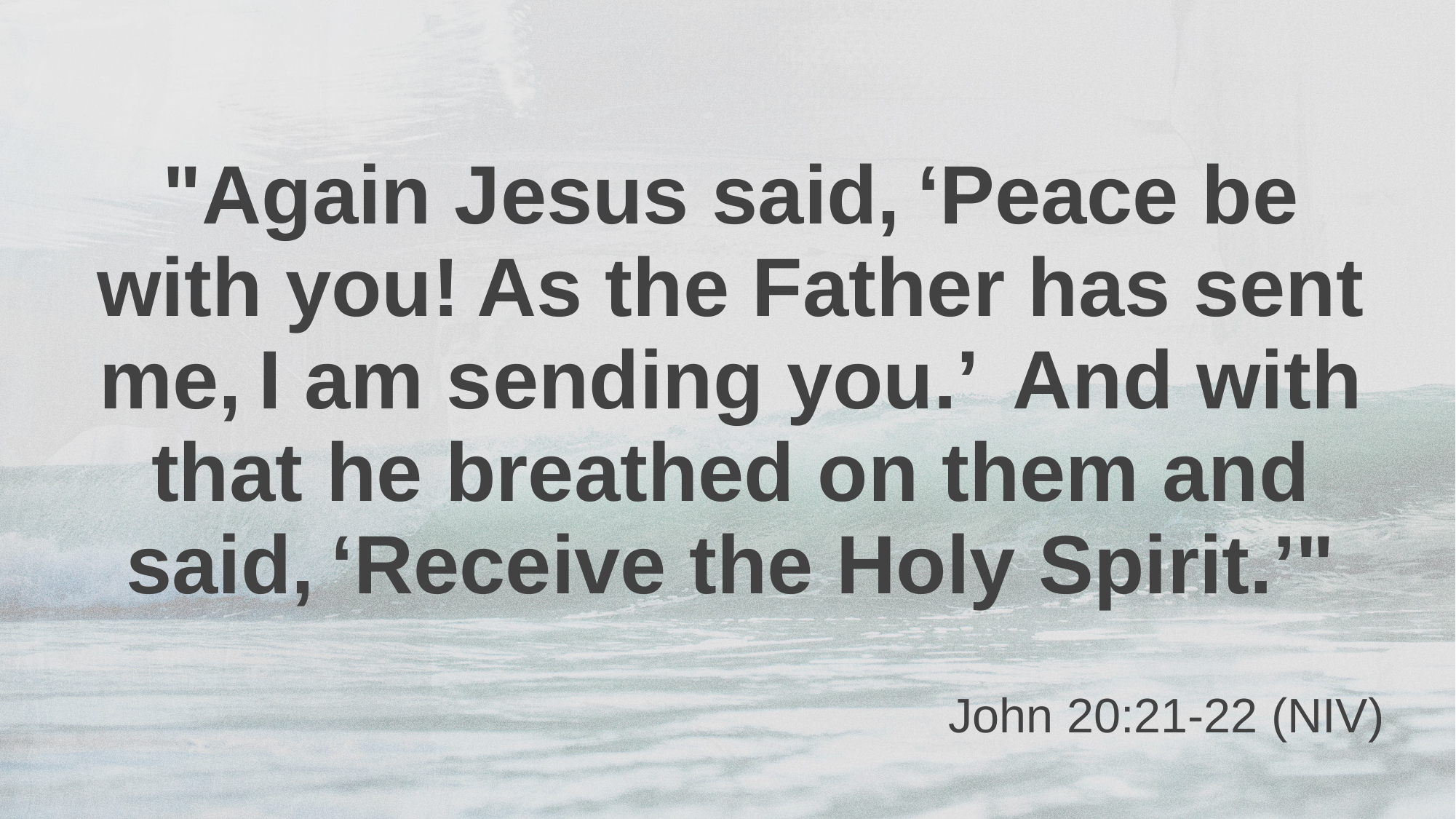

# "Again Jesus said, ‘Peace be with you! As the Father has sent me, I am sending you.’  And with that he breathed on them and said, ‘Receive the Holy Spirit.’"
John 20:21-22 (NIV)